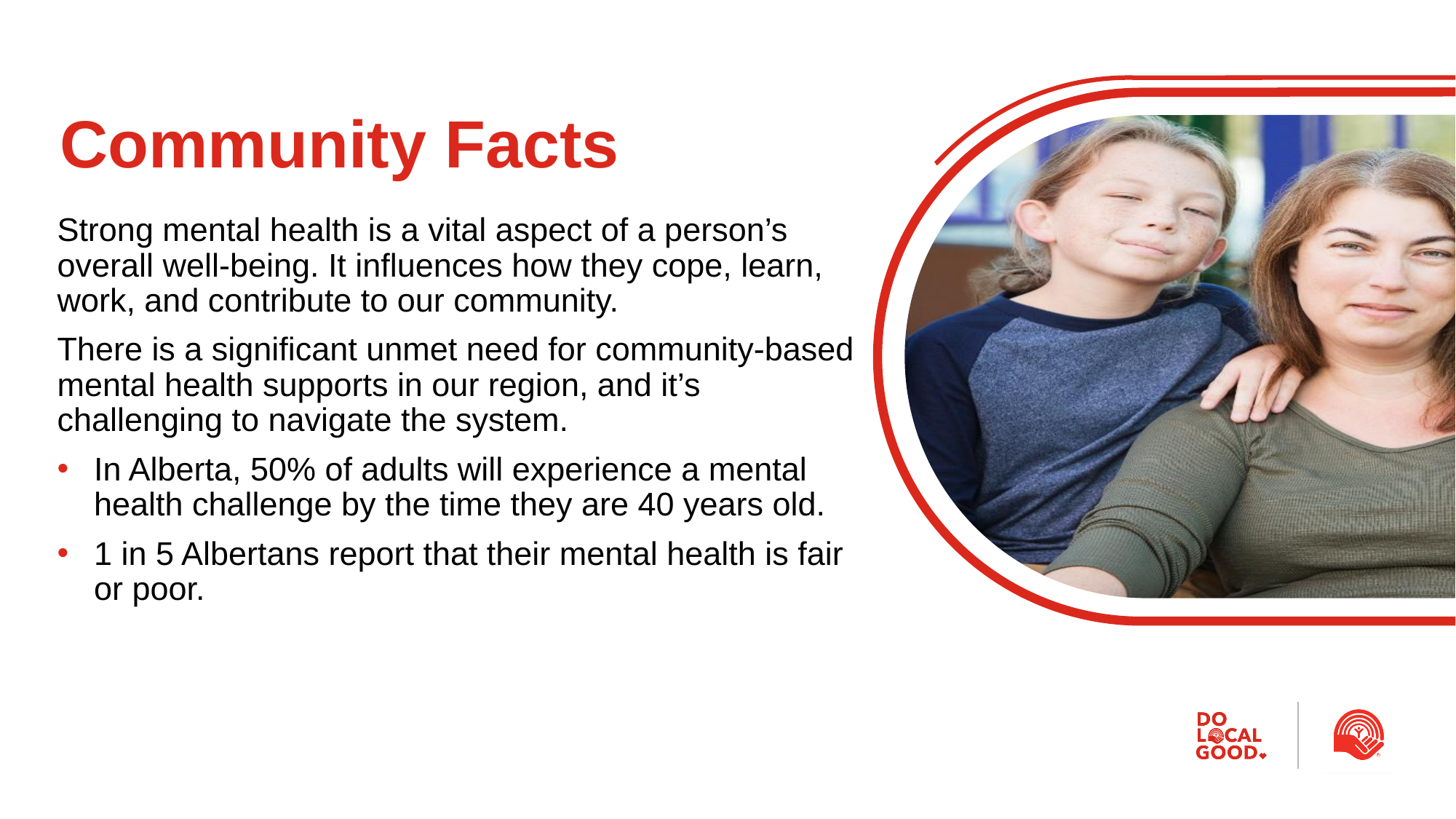

Community Facts
Strong mental health is a vital aspect of a person’s overall well-being. It influences how they cope, learn, work, and contribute to our community.
There is a significant unmet need for community-based mental health supports in our region, and it’s challenging to navigate the system.
In Alberta, 50% of adults will experience a mental health challenge by the time they are 40 years old.
1 in 5 Albertans report that their mental health is fair or poor.